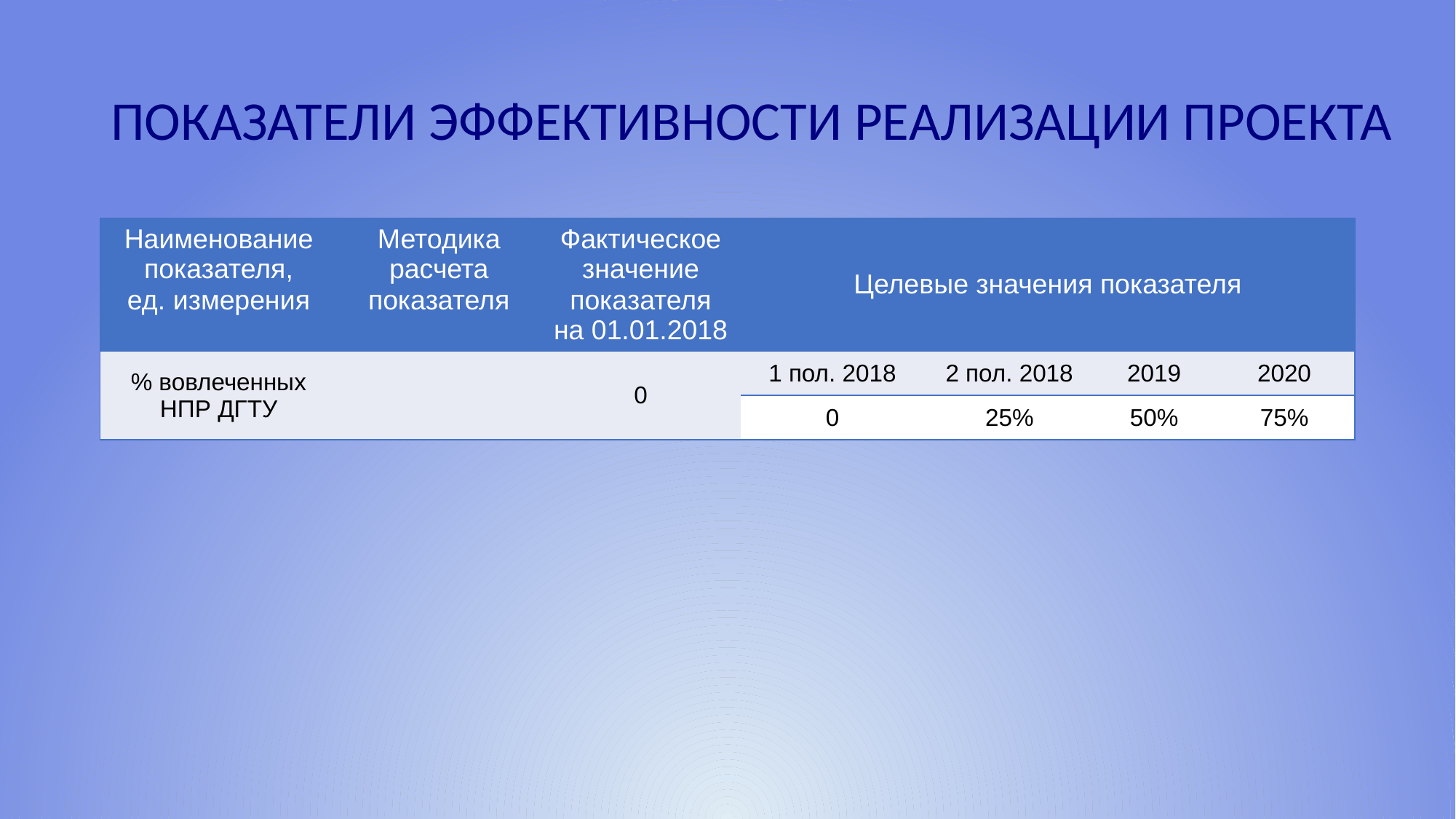

# Показатели эффективности реализации ПРОЕКТА
| Наименование показателя, ед. измерения | Методика расчета показателя | Фактическое значение показателя на 01.01.2018 | Целевые значения показателя |  |  |  |
| --- | --- | --- | --- | --- | --- | --- |
| % вовлеченных НПР ДГТУ |  | 0 | 1 пол. 2018 | 2 пол. 2018 | 2019 | 2020 |
|  |  |  | 0 | 25% | 50% | 75% |